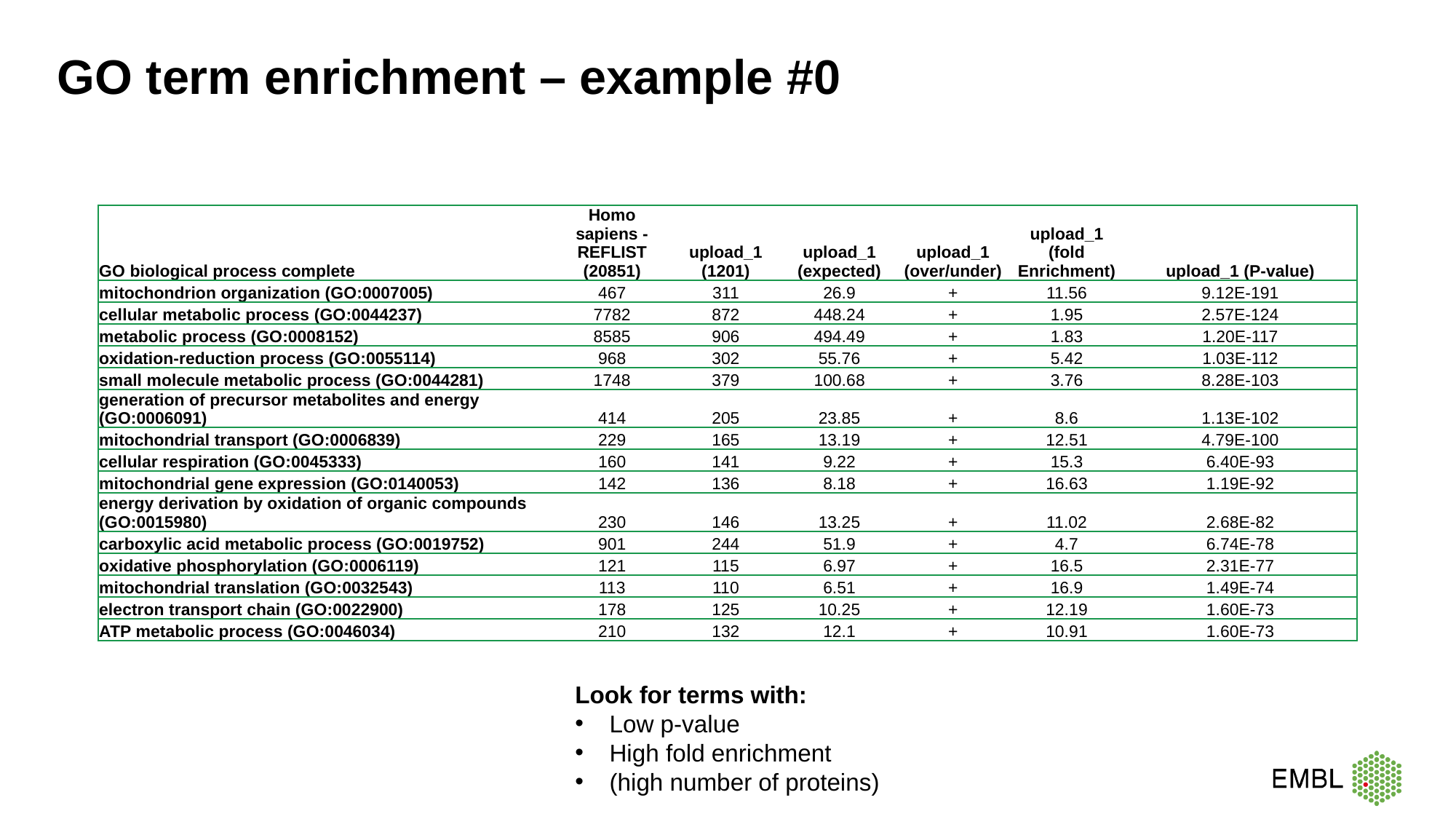

# GO term enrichment – example #0
| GO biological process complete | Homo sapiens - REFLIST (20851) | upload\_1 (1201) | upload\_1 (expected) | upload\_1 (over/under) | upload\_1 (fold Enrichment) | upload\_1 (P-value) |
| --- | --- | --- | --- | --- | --- | --- |
| mitochondrion organization (GO:0007005) | 467 | 311 | 26.9 | + | 11.56 | 9.12E-191 |
| cellular metabolic process (GO:0044237) | 7782 | 872 | 448.24 | + | 1.95 | 2.57E-124 |
| metabolic process (GO:0008152) | 8585 | 906 | 494.49 | + | 1.83 | 1.20E-117 |
| oxidation-reduction process (GO:0055114) | 968 | 302 | 55.76 | + | 5.42 | 1.03E-112 |
| small molecule metabolic process (GO:0044281) | 1748 | 379 | 100.68 | + | 3.76 | 8.28E-103 |
| generation of precursor metabolites and energy (GO:0006091) | 414 | 205 | 23.85 | + | 8.6 | 1.13E-102 |
| mitochondrial transport (GO:0006839) | 229 | 165 | 13.19 | + | 12.51 | 4.79E-100 |
| cellular respiration (GO:0045333) | 160 | 141 | 9.22 | + | 15.3 | 6.40E-93 |
| mitochondrial gene expression (GO:0140053) | 142 | 136 | 8.18 | + | 16.63 | 1.19E-92 |
| energy derivation by oxidation of organic compounds (GO:0015980) | 230 | 146 | 13.25 | + | 11.02 | 2.68E-82 |
| carboxylic acid metabolic process (GO:0019752) | 901 | 244 | 51.9 | + | 4.7 | 6.74E-78 |
| oxidative phosphorylation (GO:0006119) | 121 | 115 | 6.97 | + | 16.5 | 2.31E-77 |
| mitochondrial translation (GO:0032543) | 113 | 110 | 6.51 | + | 16.9 | 1.49E-74 |
| electron transport chain (GO:0022900) | 178 | 125 | 10.25 | + | 12.19 | 1.60E-73 |
| ATP metabolic process (GO:0046034) | 210 | 132 | 12.1 | + | 10.91 | 1.60E-73 |
Look for terms with:
Low p-value
High fold enrichment
(high number of proteins)